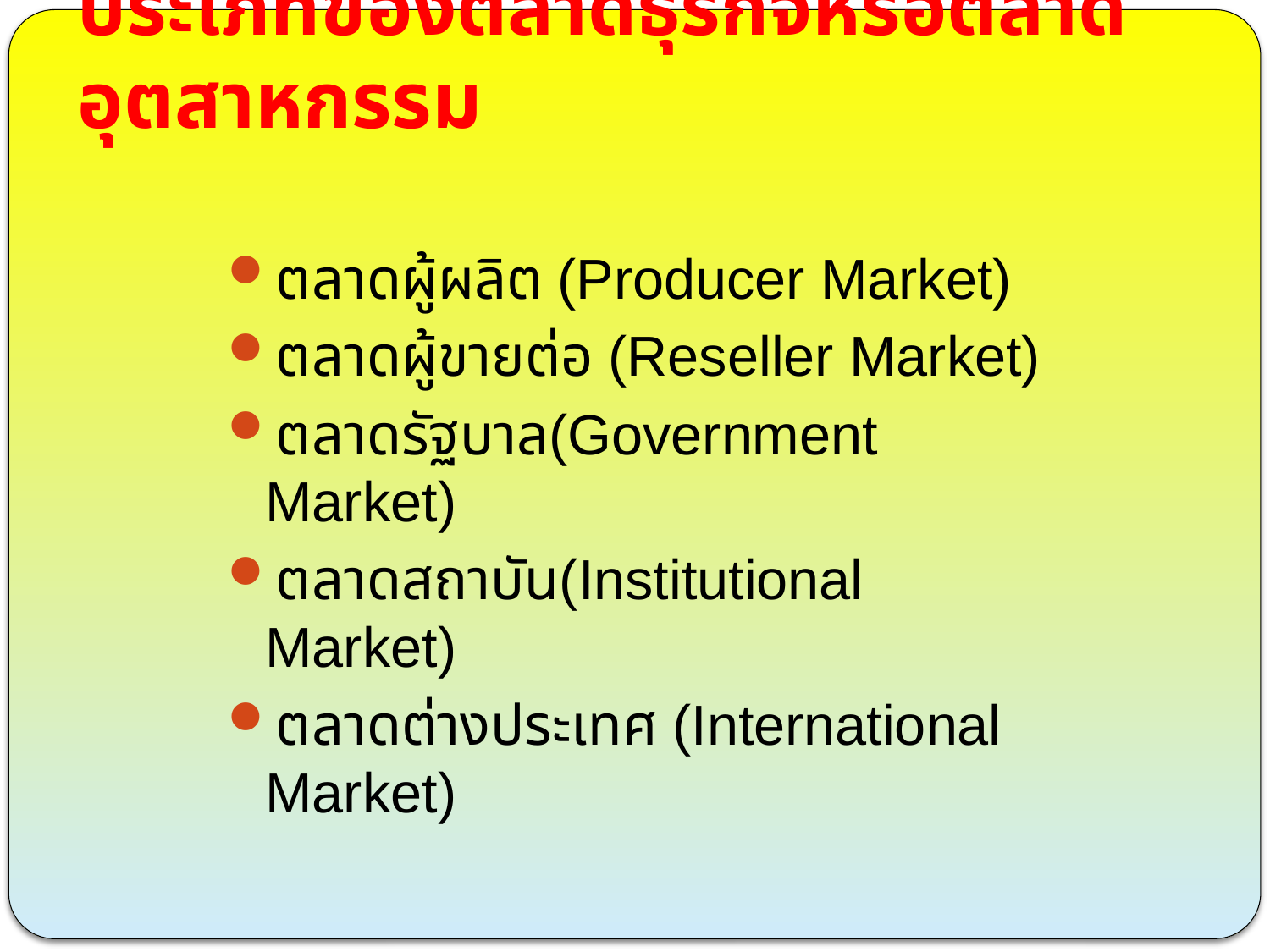

# ประเภทของตลาดธุรกิจหรือตลาดอุตสาหกรรม
ตลาดผู้ผลิต (Producer Market)
ตลาดผู้ขายต่อ (Reseller Market)
ตลาดรัฐบาล(Government Market)
ตลาดสถาบัน(Institutional Market)
ตลาดต่างประเทศ (International Market)